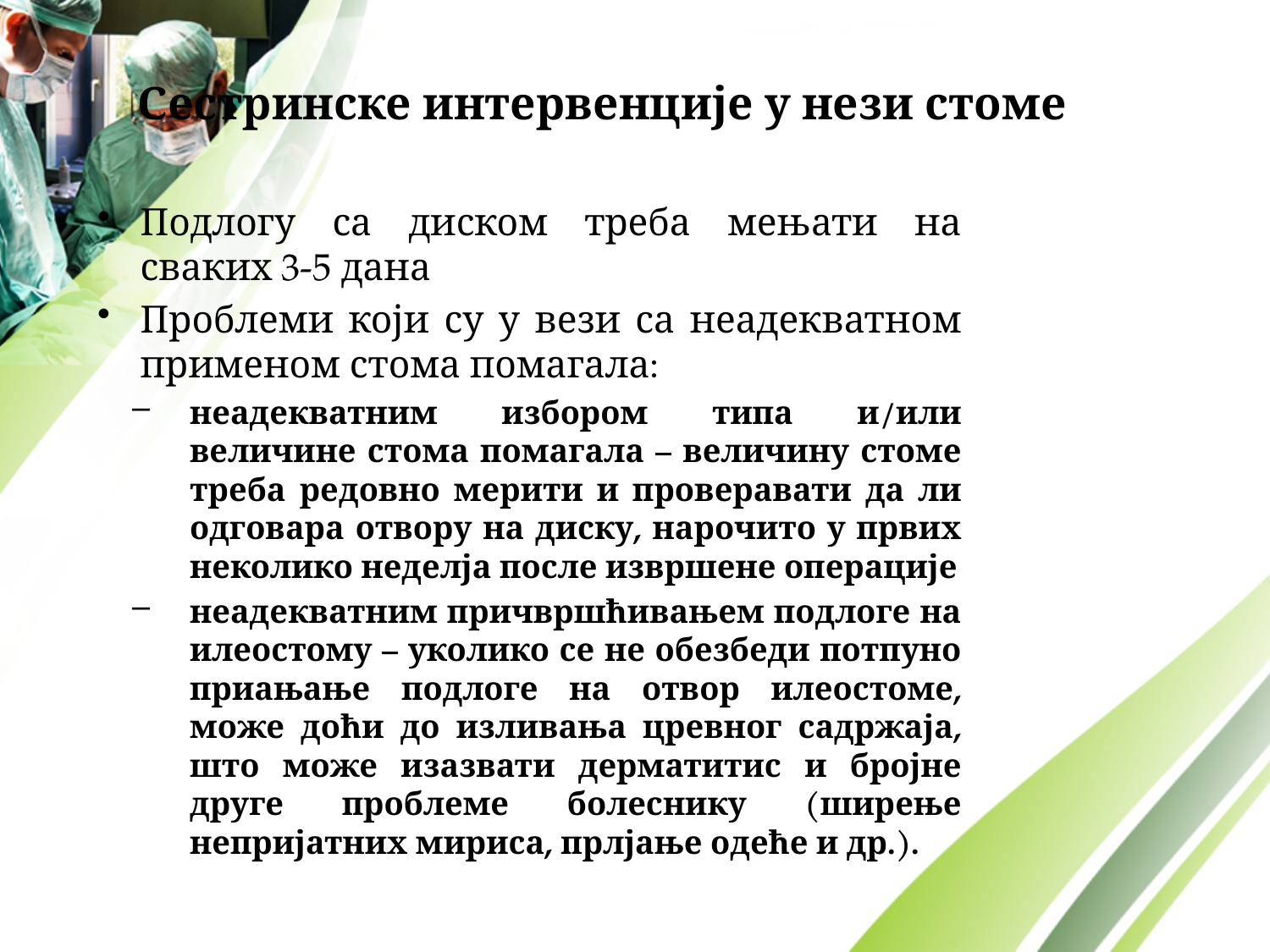

# Сестринске интервенције у нези стоме
Подлогу са диском треба мењати на сваких 3-5 дана
Проблеми који су у вези са неадекватном применом стома помагала:
неадекватним избором типа и/или величине стома помагала – величину стоме треба редовно мерити и проверавати да ли одговара отвору на диску, нарочито у првих неколико неделја после извршене операције
неадекватним причвршћивањем подлоге на илеостому – уколико се не обезбеди потпуно приањање подлоге на отвор илеостоме, може доћи до изливања цревног садржаја, што може изазвати дерматитис и бројне друге проблеме болеснику (ширење непријатних мириса, прлјање одеће и др.).